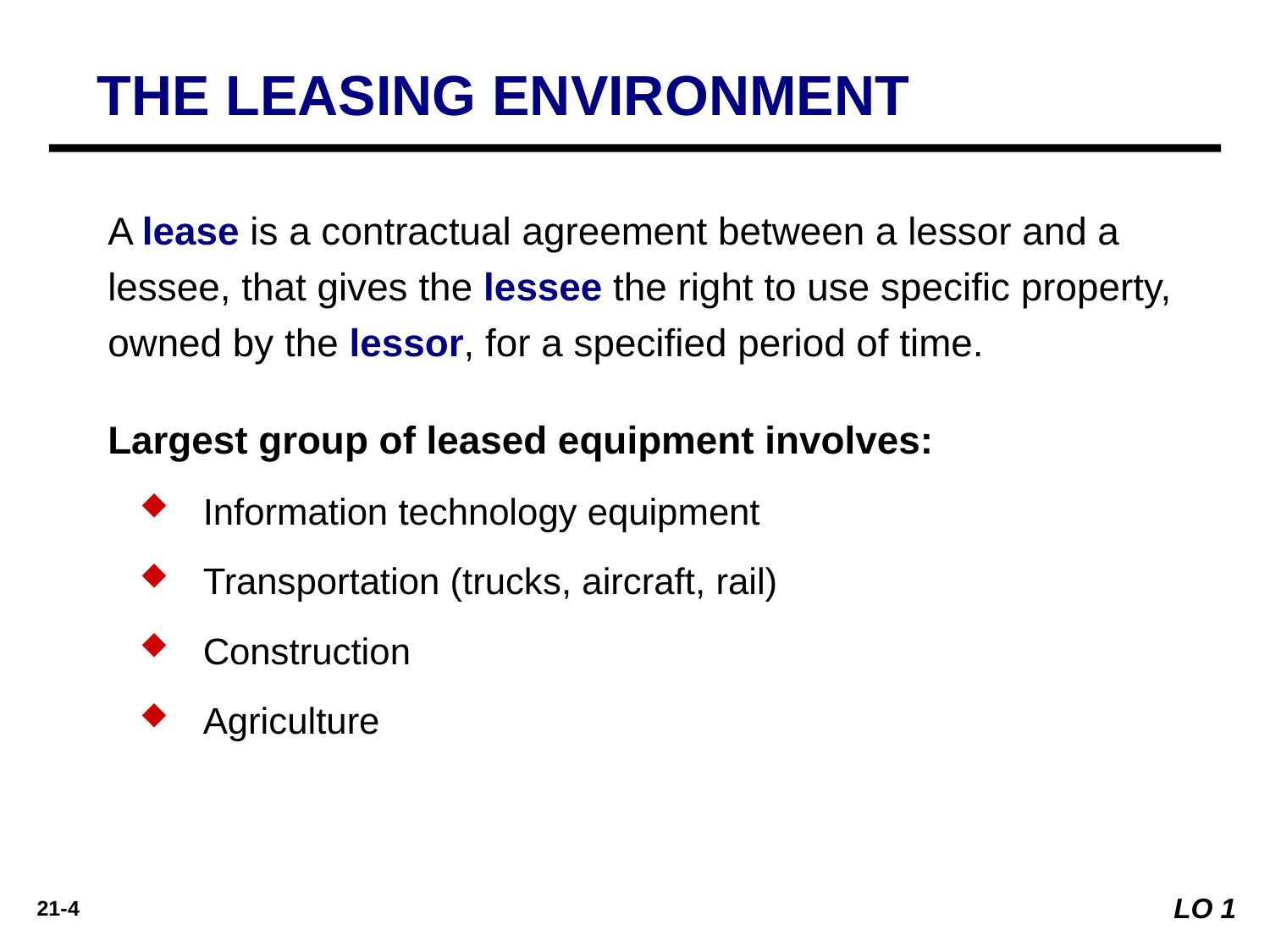

THE LEASING ENVIRONMENT

A lease is a contractual agreement between a lessor and a lessee, that gives the lessee the right to use specific property, owned by the lessor, for a specified period of time.
Largest group of leased equipment involves:
Information technology equipment
Transportation (trucks, aircraft, rail)
Construction
Agriculture
LO 1